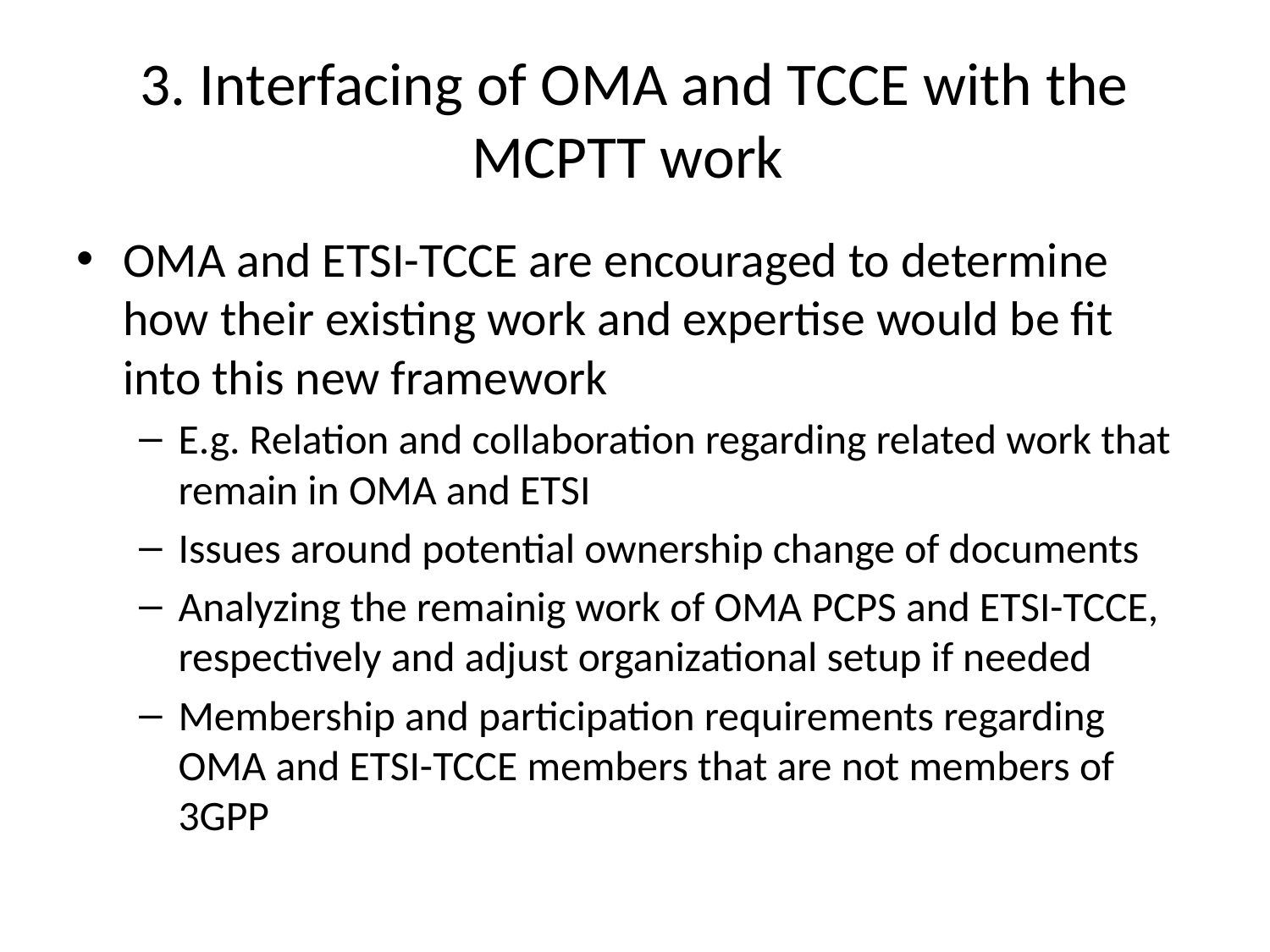

# 3. Interfacing of OMA and TCCE with the MCPTT work
OMA and ETSI-TCCE are encouraged to determine how their existing work and expertise would be fit into this new framework
E.g. Relation and collaboration regarding related work that remain in OMA and ETSI
Issues around potential ownership change of documents
Analyzing the remainig work of OMA PCPS and ETSI-TCCE, respectively and adjust organizational setup if needed
Membership and participation requirements regarding OMA and ETSI-TCCE members that are not members of 3GPP